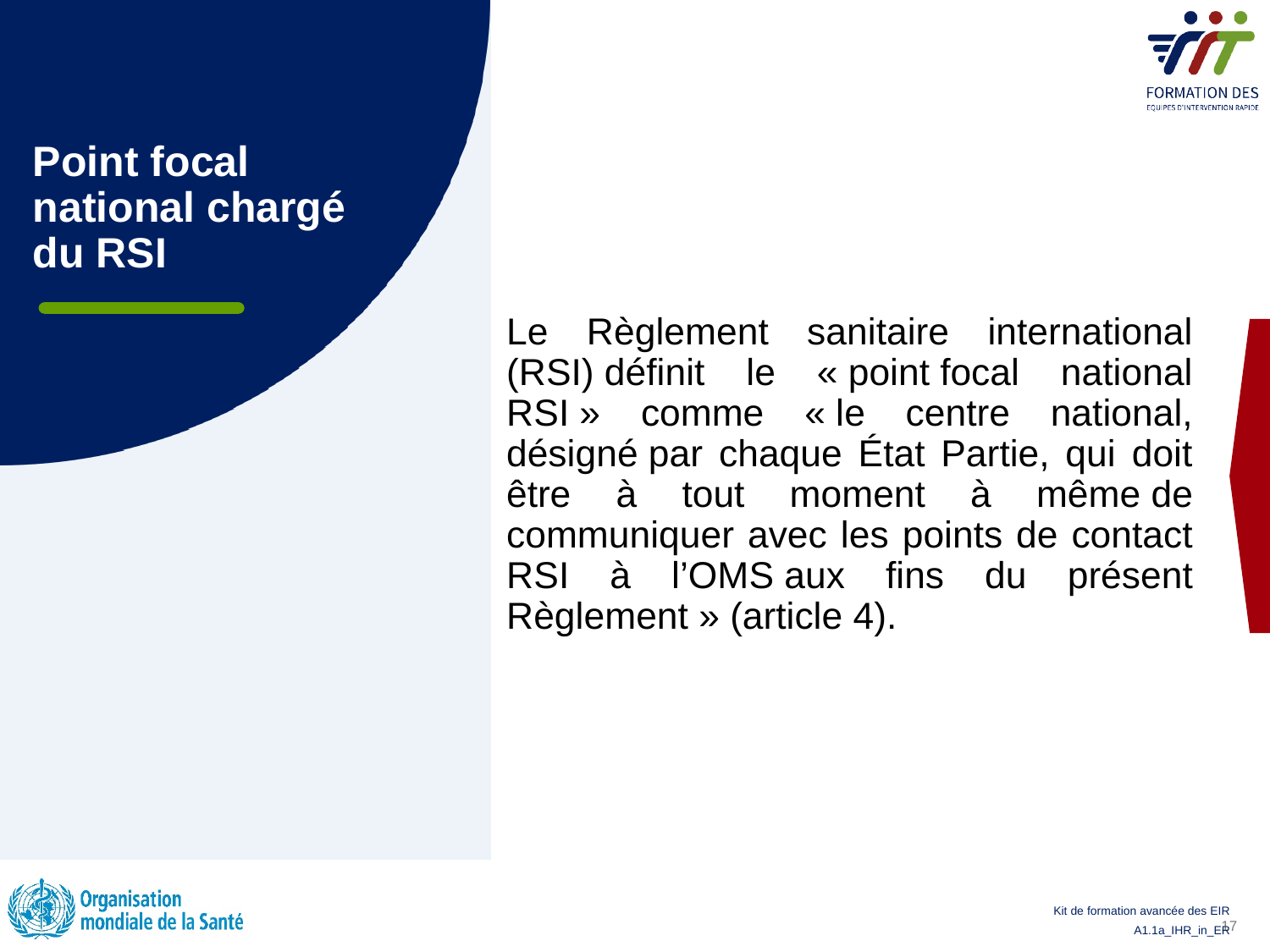

# Point focal national chargé du RSI

Le Règlement sanitaire international (RSI) définit le « point focal national RSI » comme « le centre national, désigné par chaque État Partie, qui doit être à tout moment à même de communiquer avec les points de contact RSI à l’OMS aux fins du présent Règlement » (article 4).